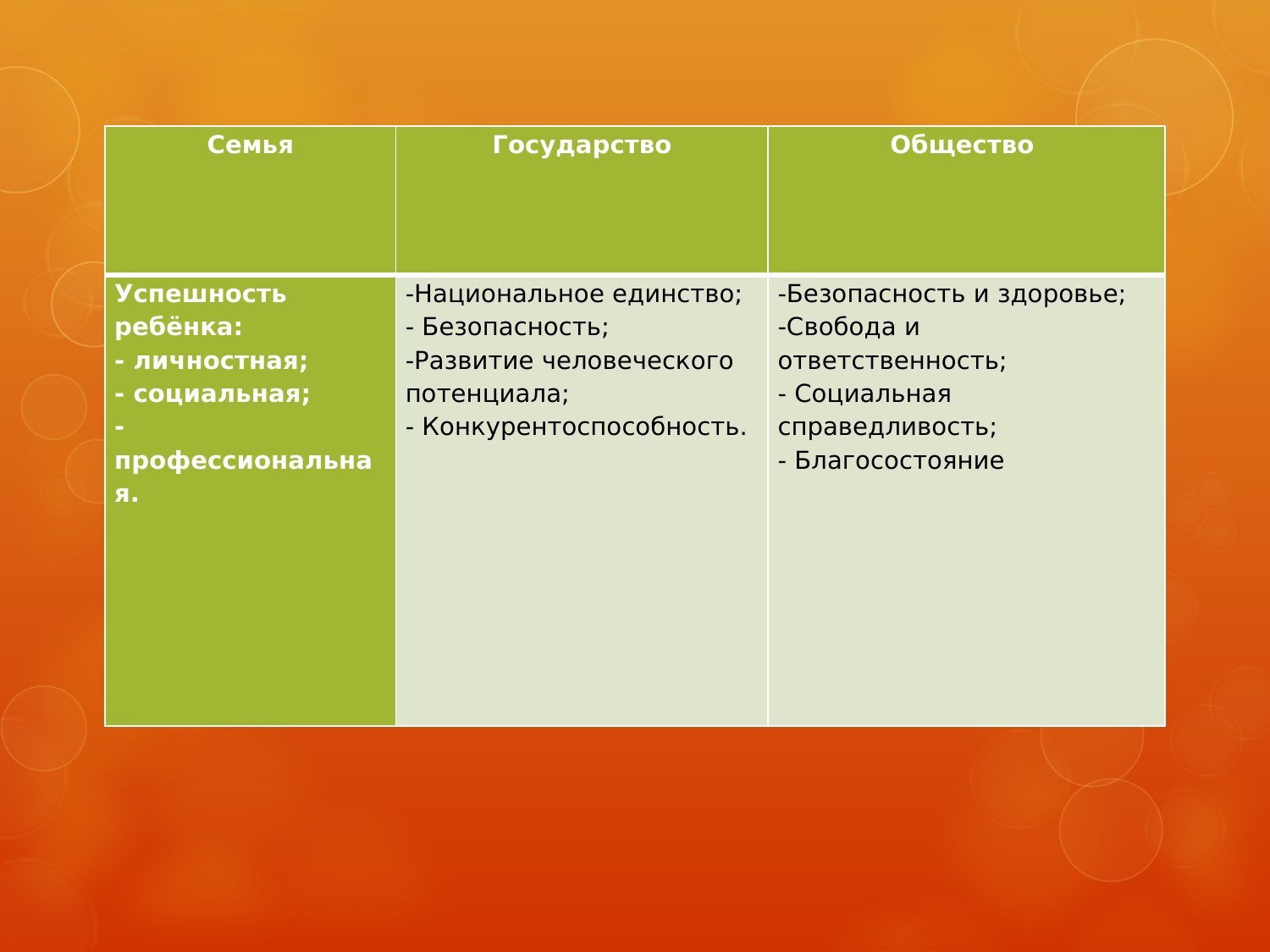

| Семья | Государство | Общество |
| --- | --- | --- |
| Успешность ребёнка: - личностная; - социальная; - профессиональная. | -Национальное единство; - Безопасность; -Развитие человеческого потенциала; - Конкурентоспособность. | -Безопасность и здоровье; -Свобода и ответственность; - Социальная справедливость; - Благосостояние |